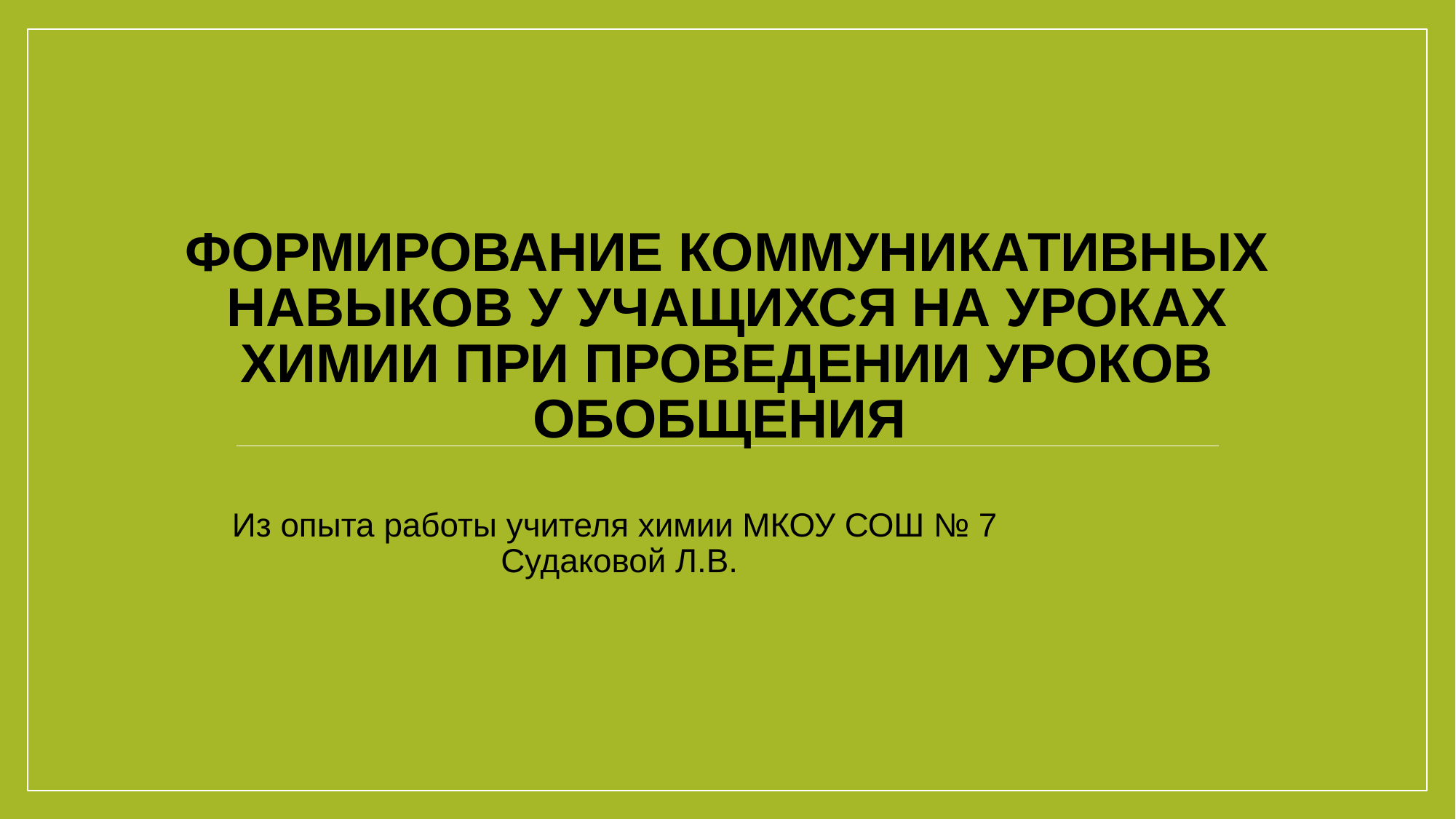

# Формирование коммуникативных навыков у учащихся на уроках химии при проведении уроков обобщения
Из опыта работы учителя химии МКОУ СОШ № 7  Судаковой Л.В.